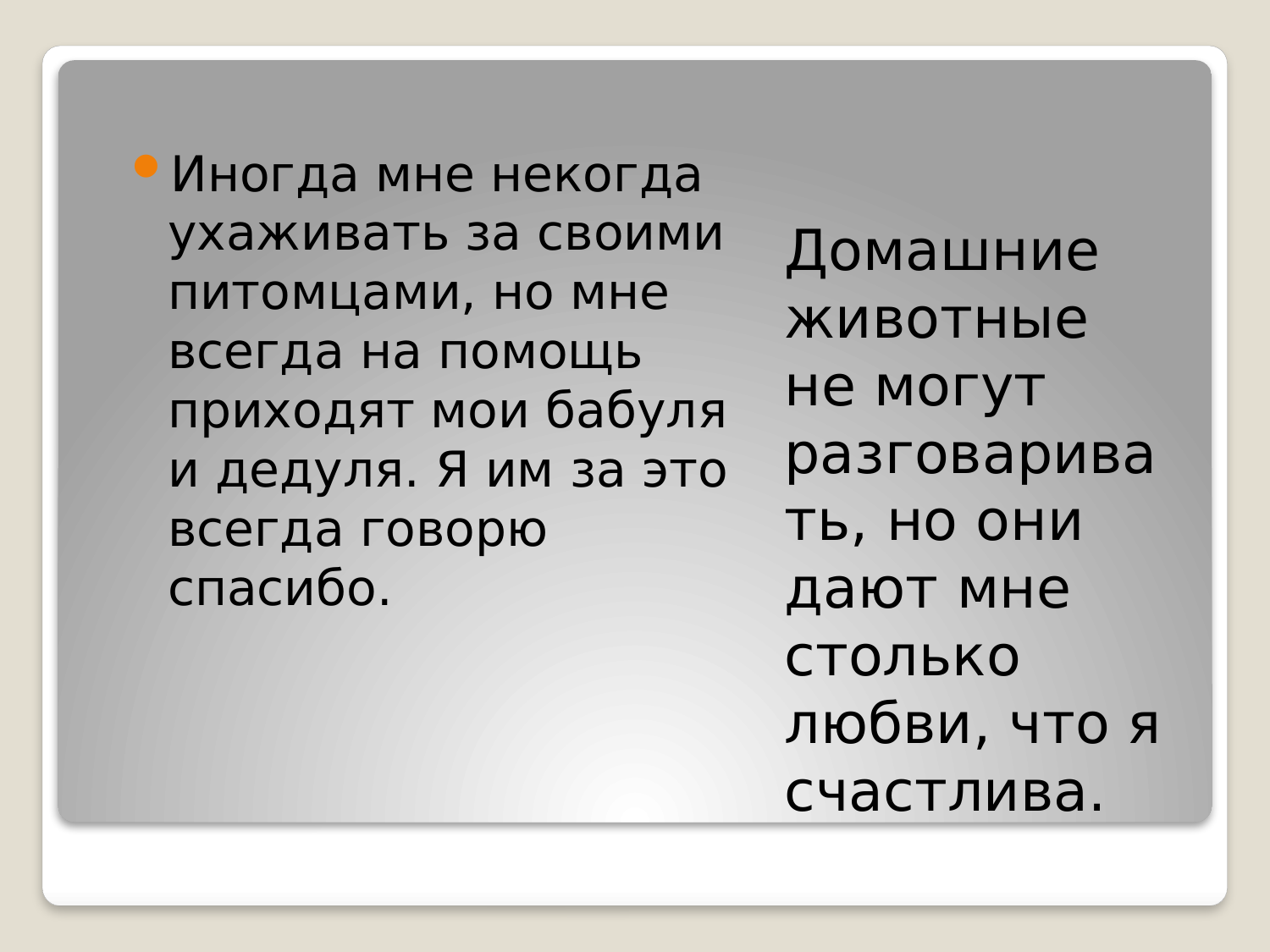

#

Иногда мне некогда ухаживать за своими питомцами, но мне всегда на помощь приходят мои бабуля и дедуля. Я им за это всегда говорю спасибо.
Домашние животные не могут разговаривать, но они дают мне столько любви, что я счастлива.